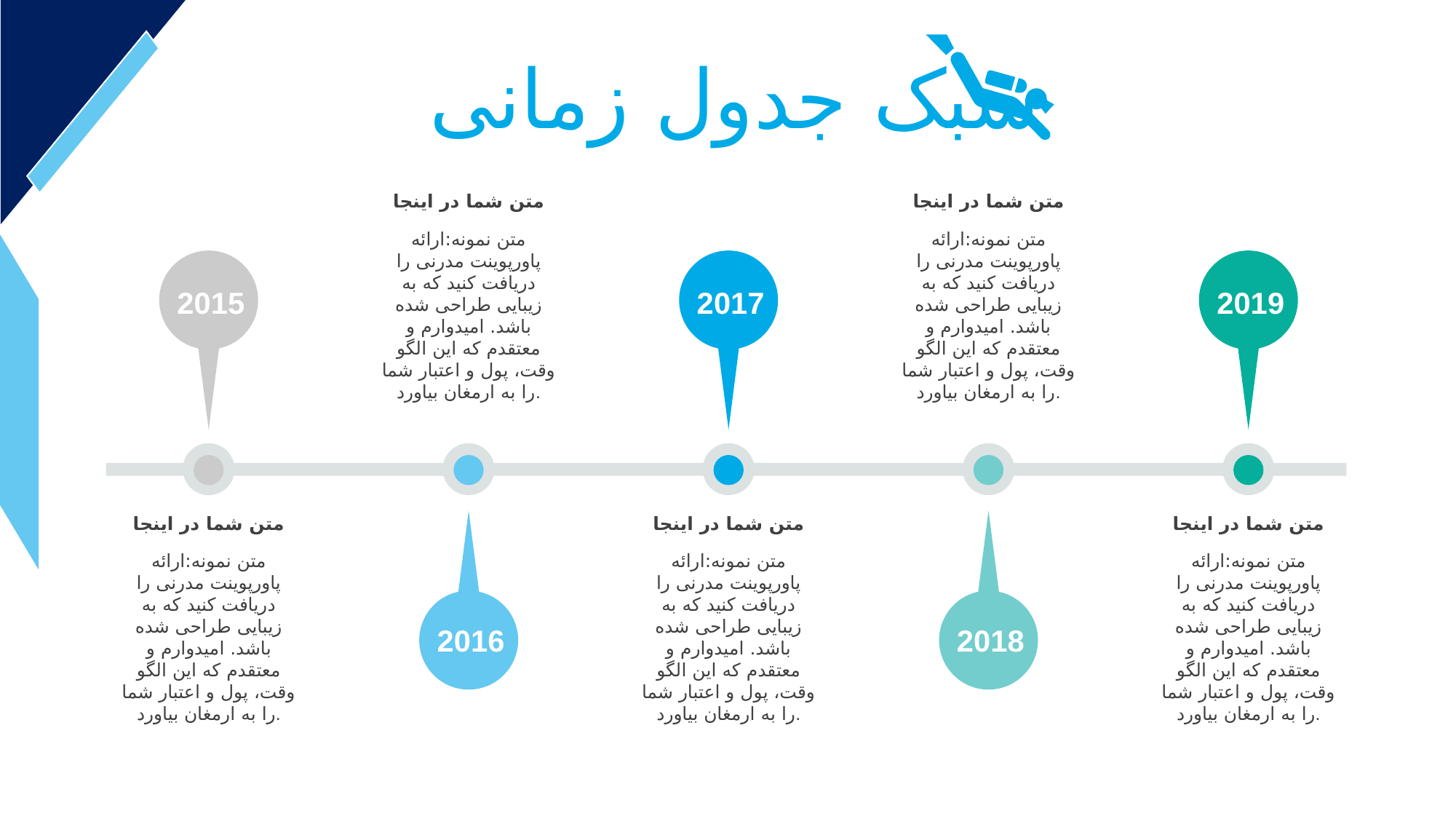

سبک جدول زمانی

متن شما در اینجا
متن نمونه:ارائه پاورپوینت مدرنی را دریافت کنید که به زیبایی طراحی شده باشد. امیدوارم و معتقدم که این الگو وقت، پول و اعتبار شما را به ارمغان بیاورد.
متن شما در اینجا
متن نمونه:ارائه پاورپوینت مدرنی را دریافت کنید که به زیبایی طراحی شده باشد. امیدوارم و معتقدم که این الگو وقت، پول و اعتبار شما را به ارمغان بیاورد.

2015
2017
2019

متن شما در اینجا
متن نمونه:ارائه پاورپوینت مدرنی را دریافت کنید که به زیبایی طراحی شده باشد. امیدوارم و معتقدم که این الگو وقت، پول و اعتبار شما را به ارمغان بیاورد.
متن شما در اینجا
متن نمونه:ارائه پاورپوینت مدرنی را دریافت کنید که به زیبایی طراحی شده باشد. امیدوارم و معتقدم که این الگو وقت، پول و اعتبار شما را به ارمغان بیاورد.
متن شما در اینجا
متن نمونه:ارائه پاورپوینت مدرنی را دریافت کنید که به زیبایی طراحی شده باشد. امیدوارم و معتقدم که این الگو وقت، پول و اعتبار شما را به ارمغان بیاورد.

2016
2018